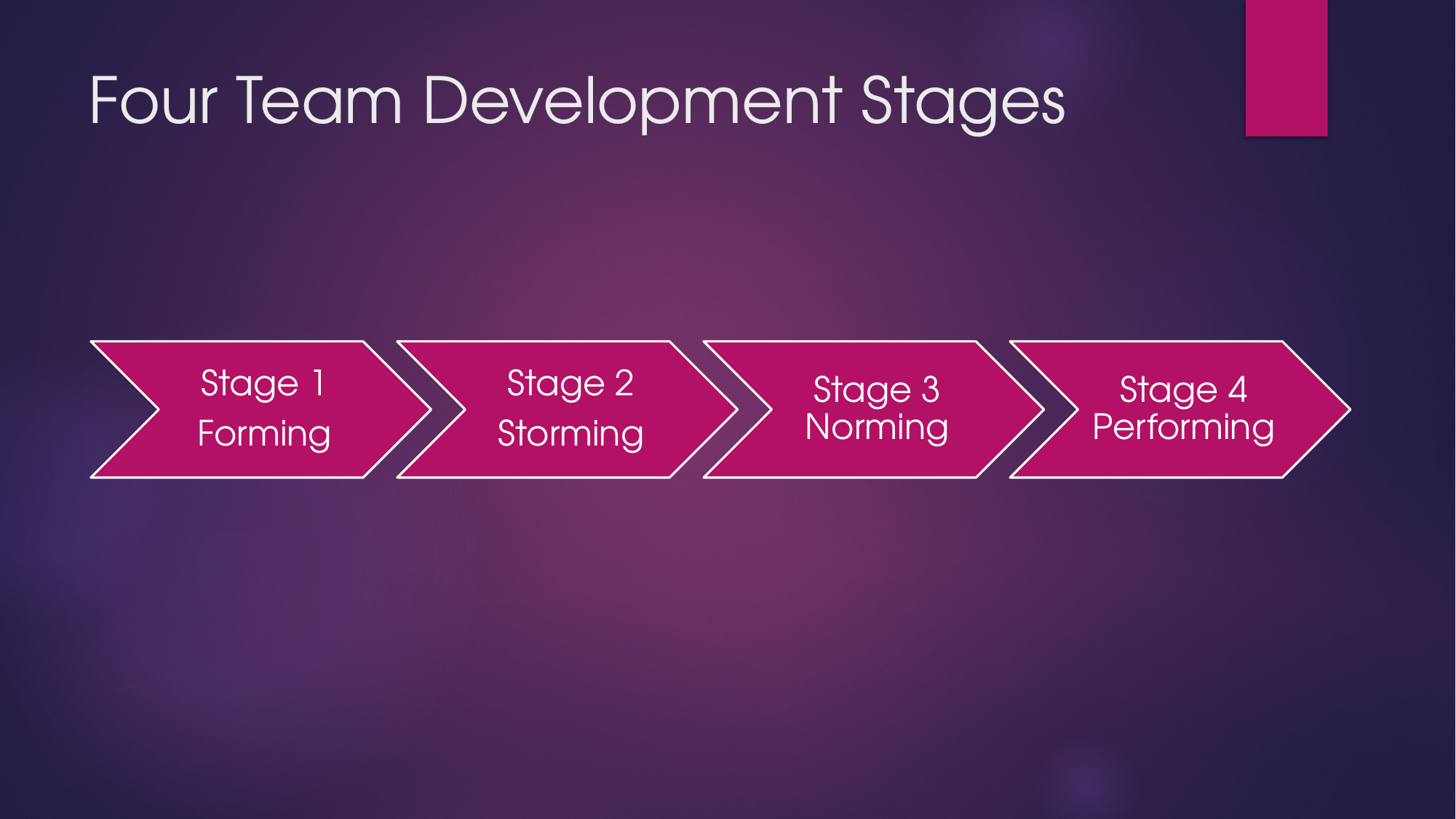

# Four Team Development Stages
Stage 1
Forming
Stage 2
Storming
Stage 3 Norming
Stage 4 Performing